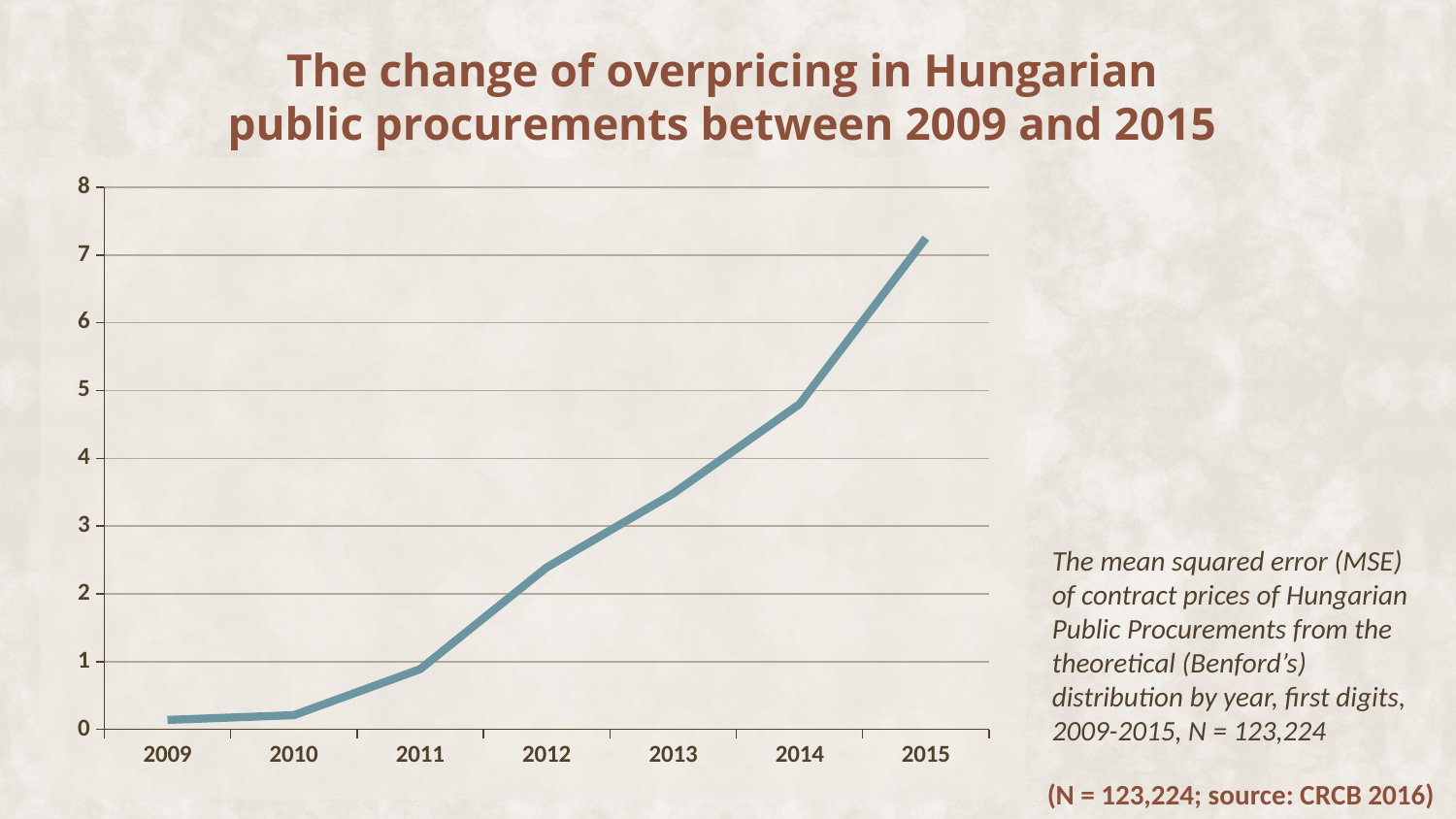

# The change of overpricing in Hungarian public procurements between 2009 and 2015

### Chart

| Category | Sorozat 1 |
|---|---|
| 2009 | 0.14 |
| 2010 | 0.21000000000000021 |
| 2011 | 0.89 |
| 2012 | 2.3899999999999997 |
| 2013 | 3.48 |
| 2014 | 4.8 |
| 2015 | 7.25 |
The mean squared error (MSE) of contract prices of Hungarian Public Procurements from the theoretical (Benford’s) distribution by year, first digits, 2009-2015, N = 123,224
(N = 123,224; source: CRCB 2016)